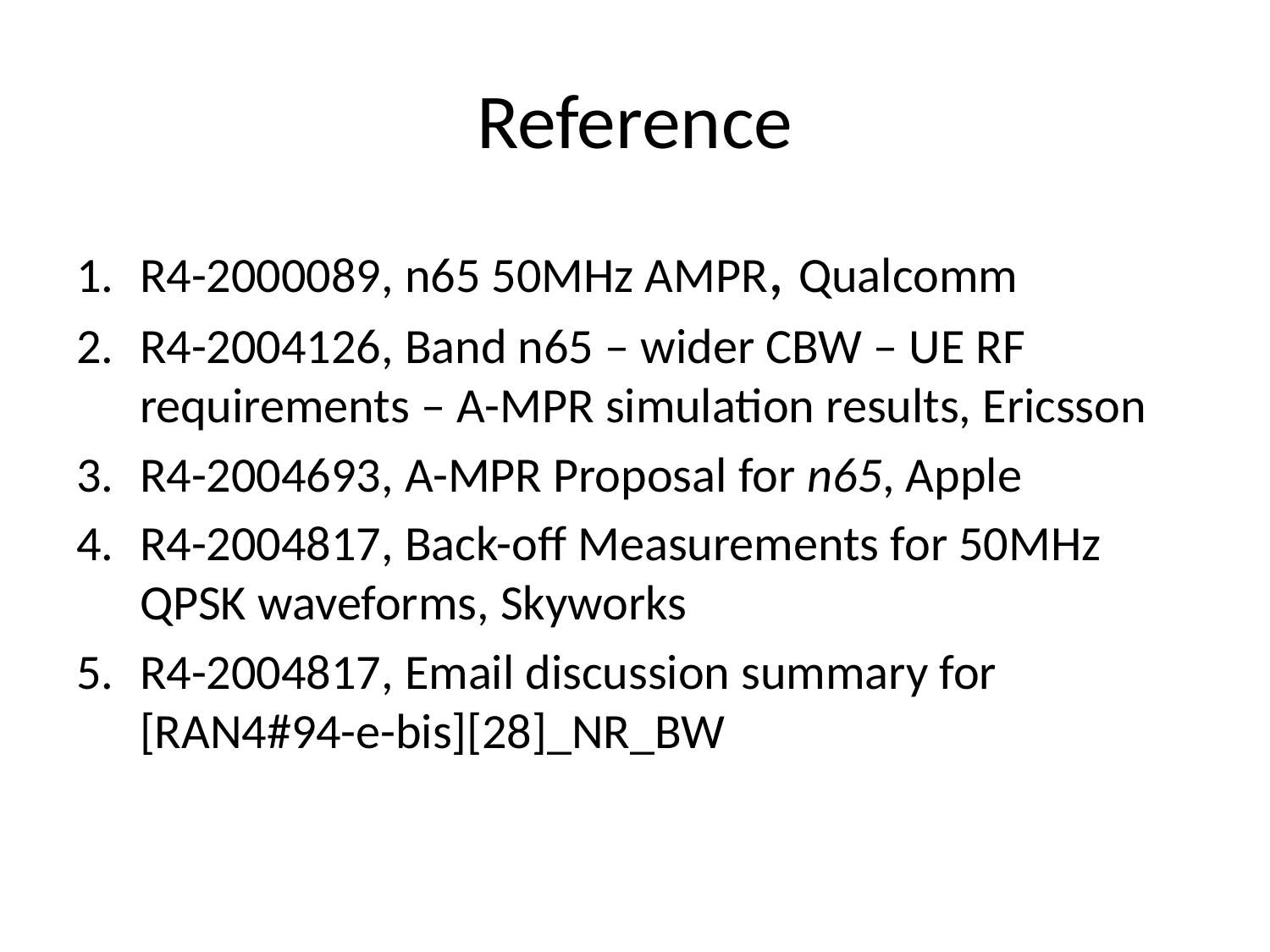

# Reference
R4-2000089, n65 50MHz AMPR, Qualcomm
R4-2004126, Band n65 – wider CBW – UE RF requirements – A-MPR simulation results, Ericsson
R4-2004693, A-MPR Proposal for n65, Apple
R4-2004817, Back-off Measurements for 50MHz QPSK waveforms, Skyworks
R4-2004817, Email discussion summary for [RAN4#94-e-bis][28]_NR_BW